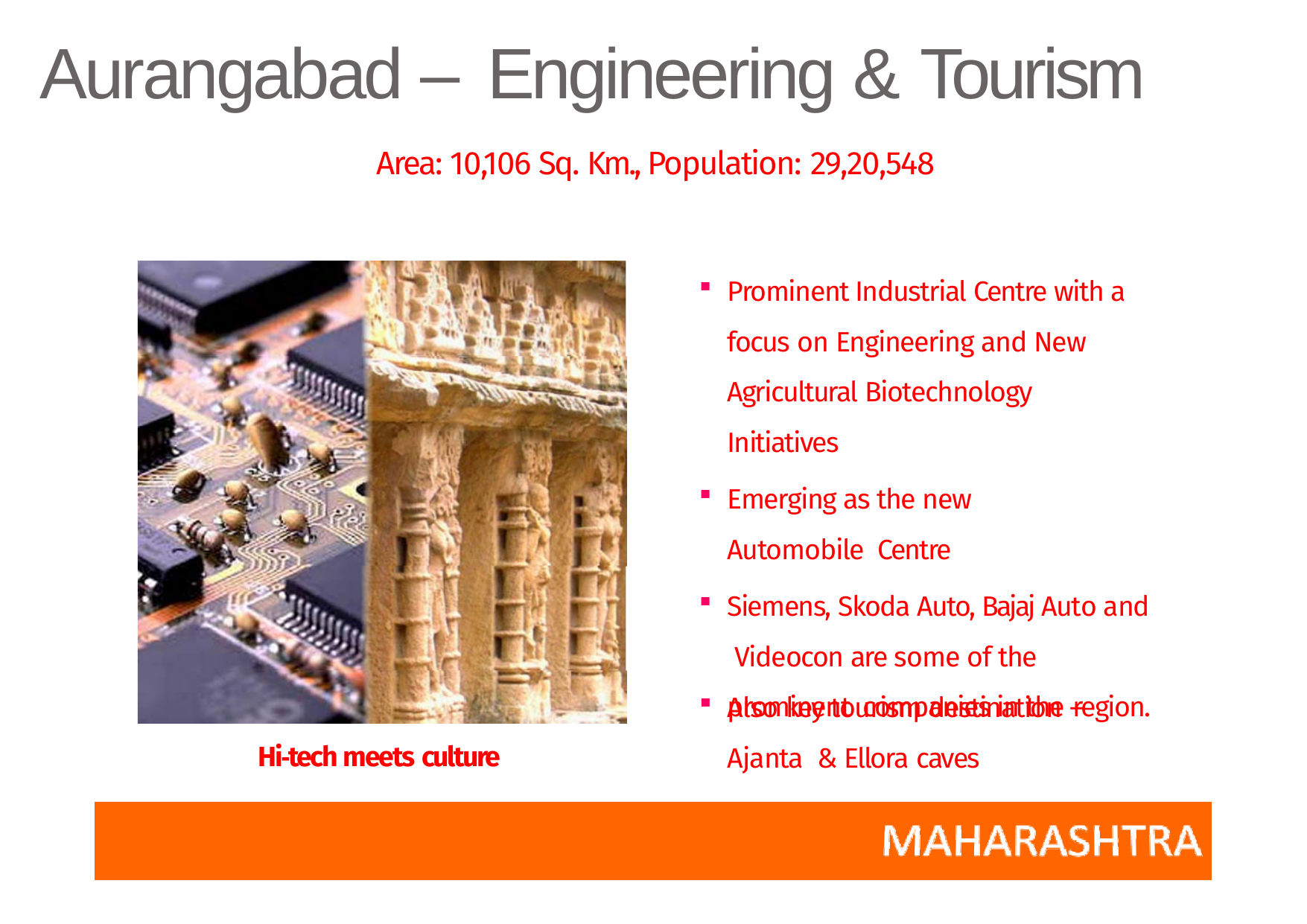

# Aurangabad – Engineering & Tourism
Area: 10,106 Sq. Km., Population: 29,20,548

Prominent Industrial Centre with a  focus on Engineering and New  Agricultural Biotechnology Initiatives
Emerging as the new Automobile  Centre
Siemens, Skoda Auto, Bajaj Auto and  Videocon are some of the prominent  companies in the region.

Also key tourism destination –Ajanta  & Ellora caves
Hi‐tech meets culture

Dainik Bhaskar Group